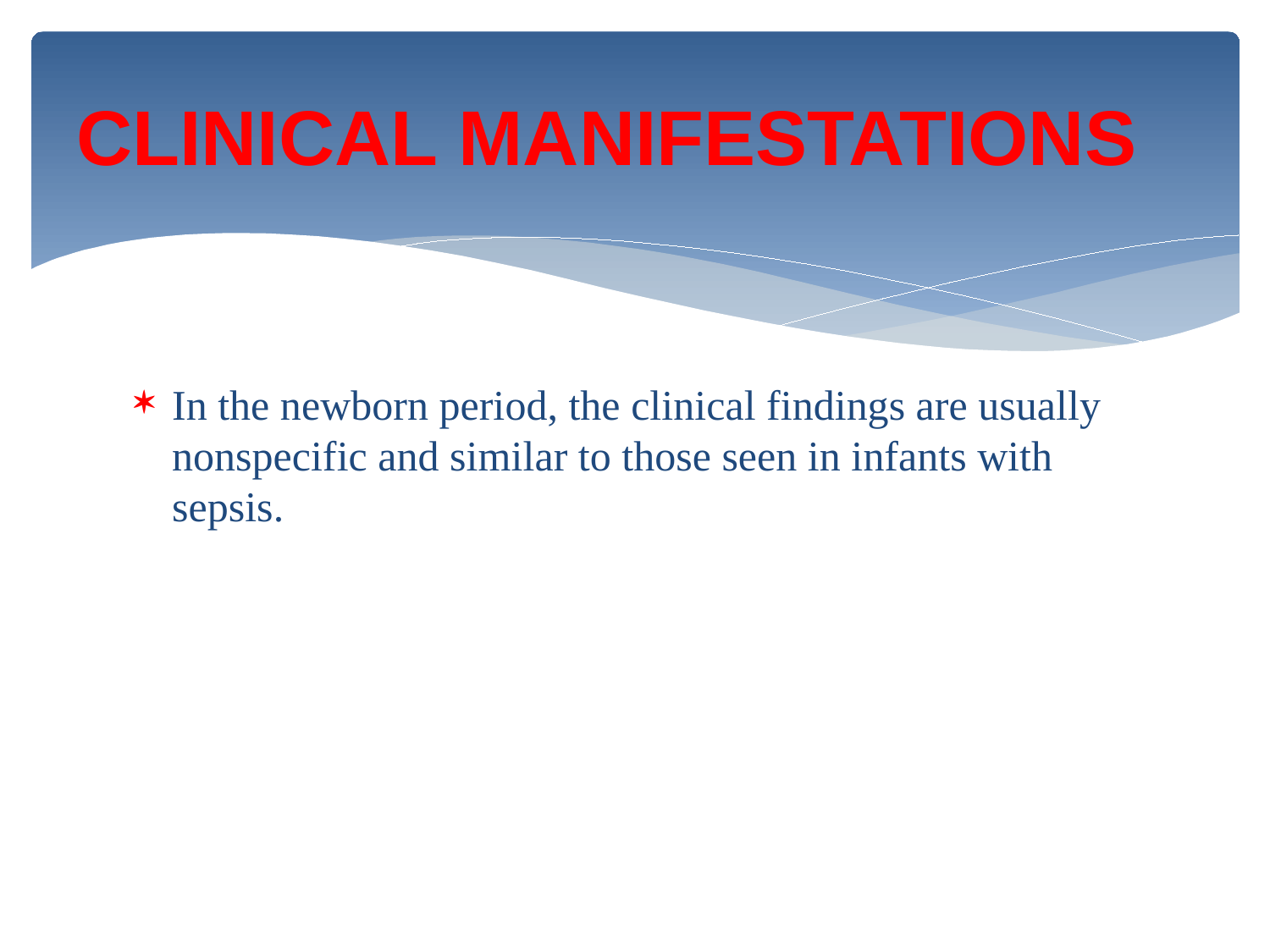

# CLINICAL MANIFESTATIONS
In the newborn period, the clinical findings are usually nonspecific and similar to those seen in infants with sepsis.